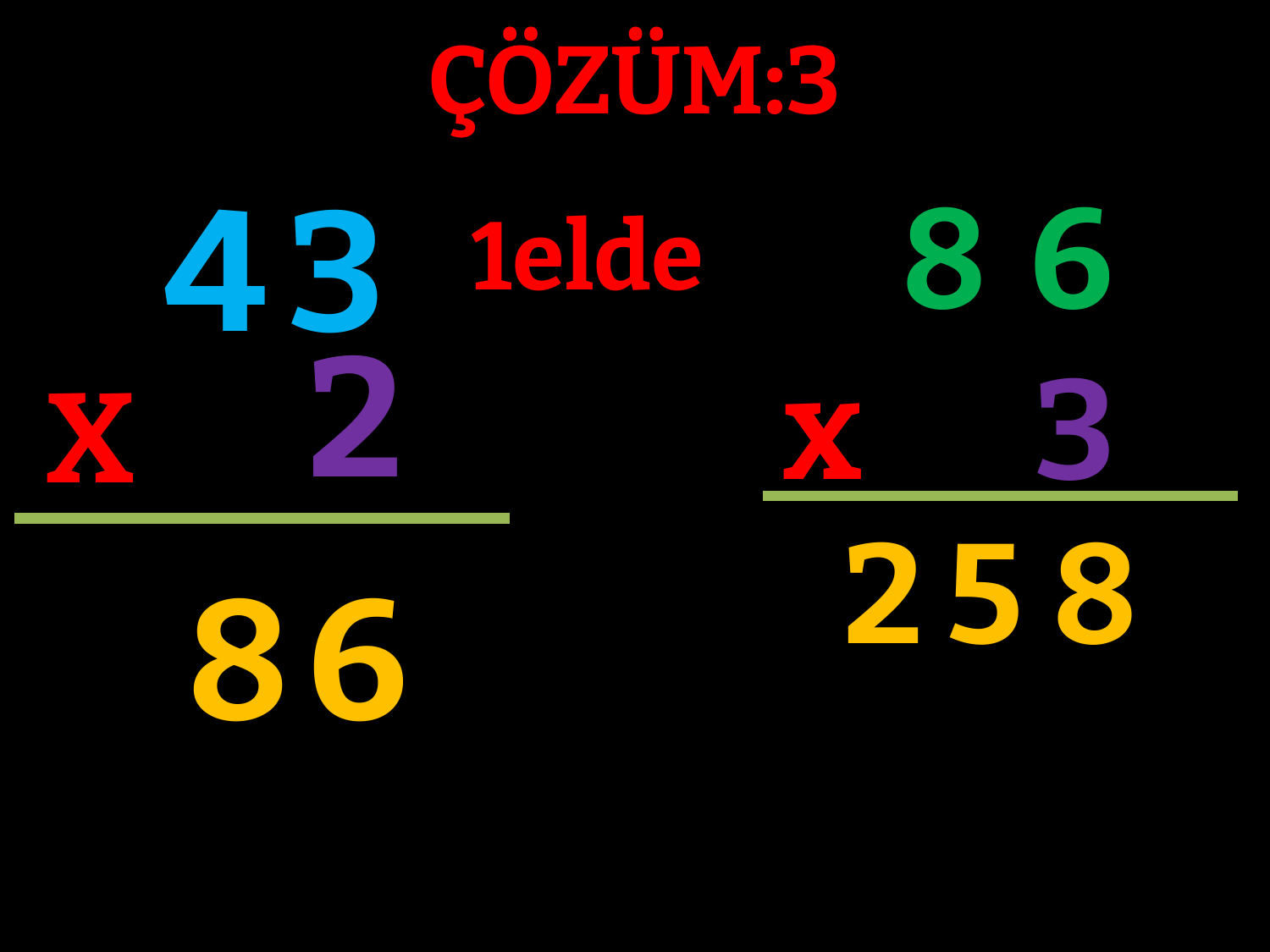

ÇÖZÜM:3
4
3
8
6
1elde
2
x
3
X
2
5
8
6
8